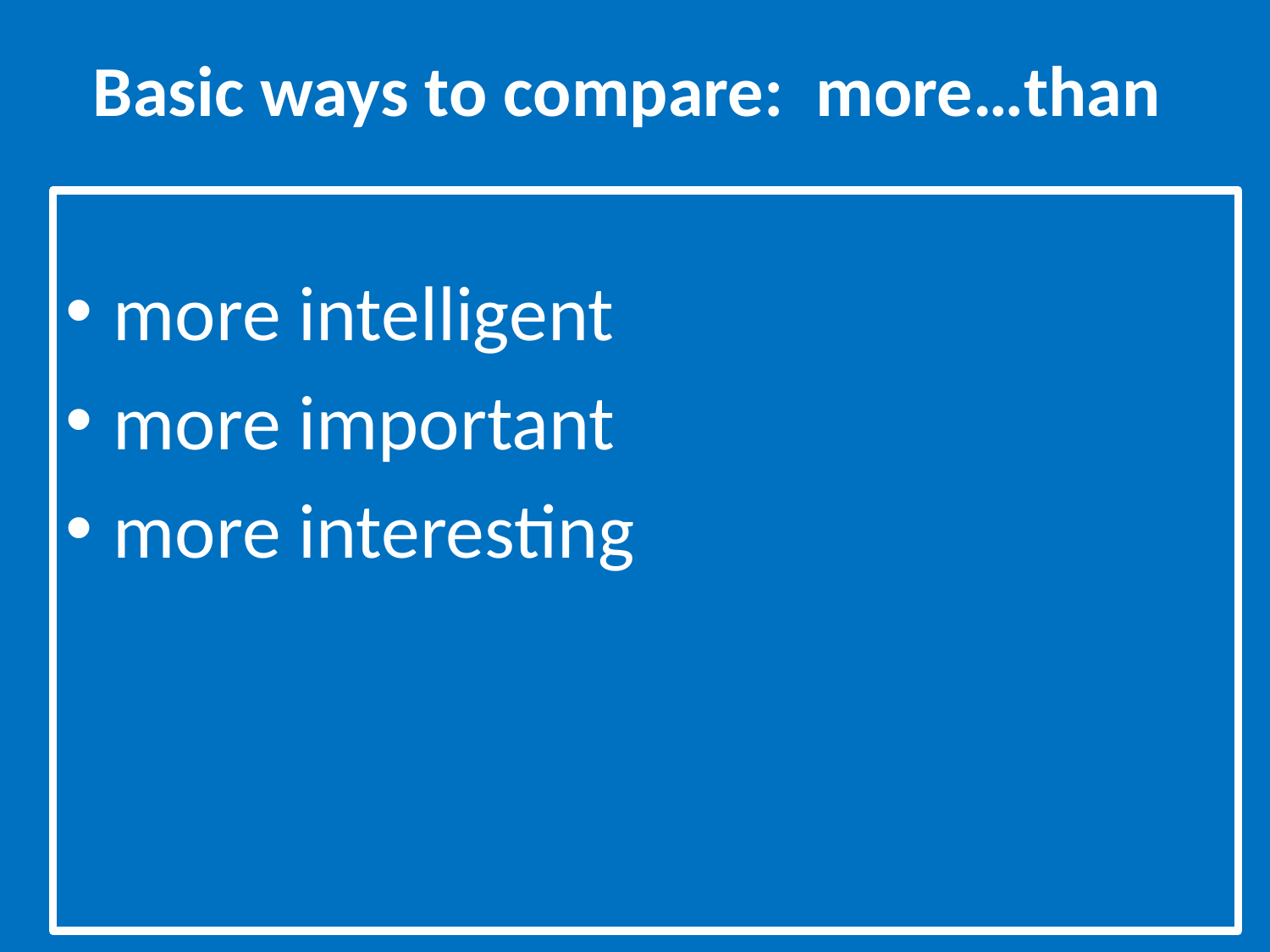

# Basic ways to compare:  more…than

more intelligent
more important
more interesting